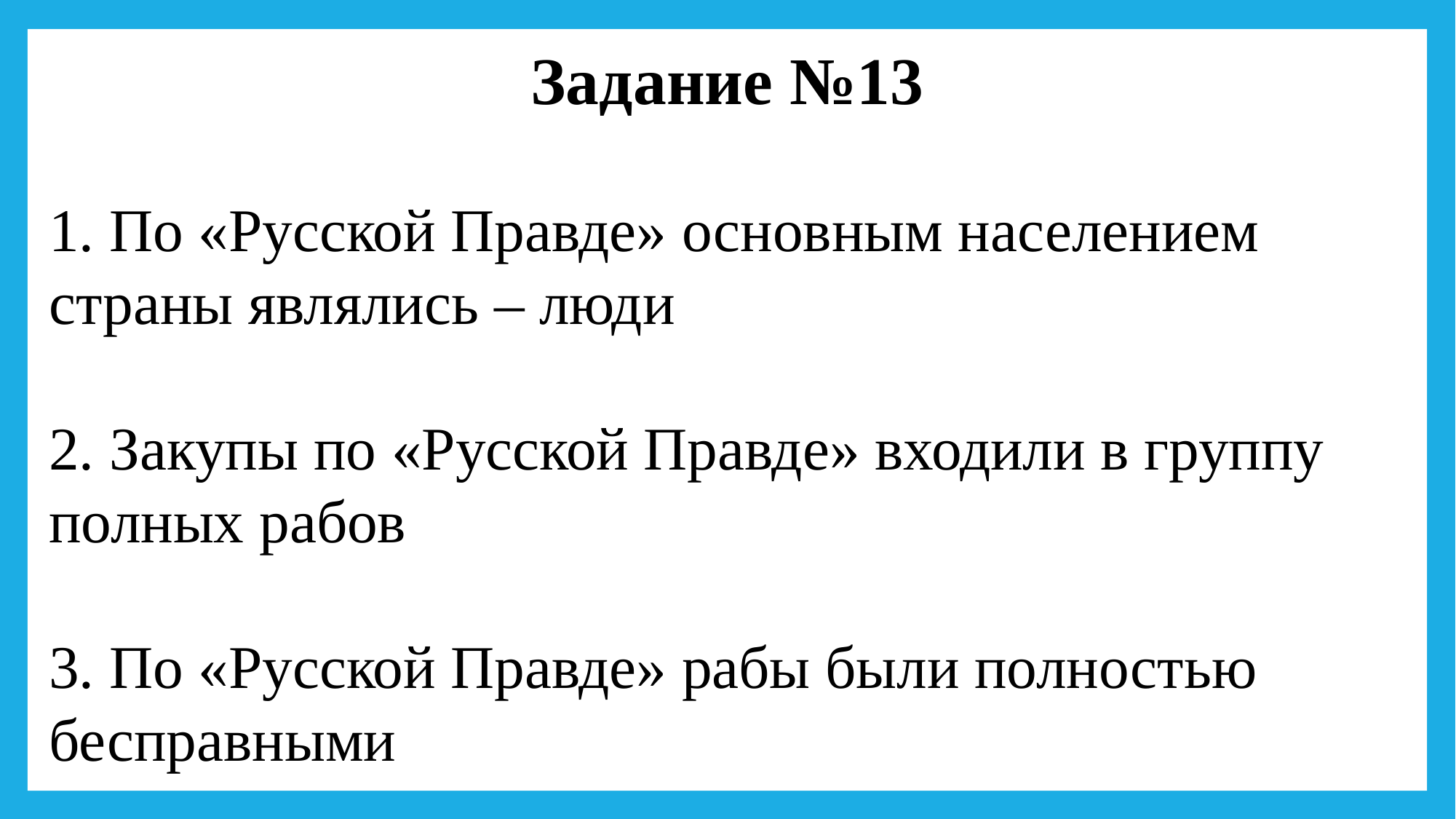

Задание №13

1. По «Русской Правде» основным населением страны являлись – люди

2. Закупы по «Русской Правде» входили в группу полных рабов

3. По «Русской Правде» рабы были полностью бесправными